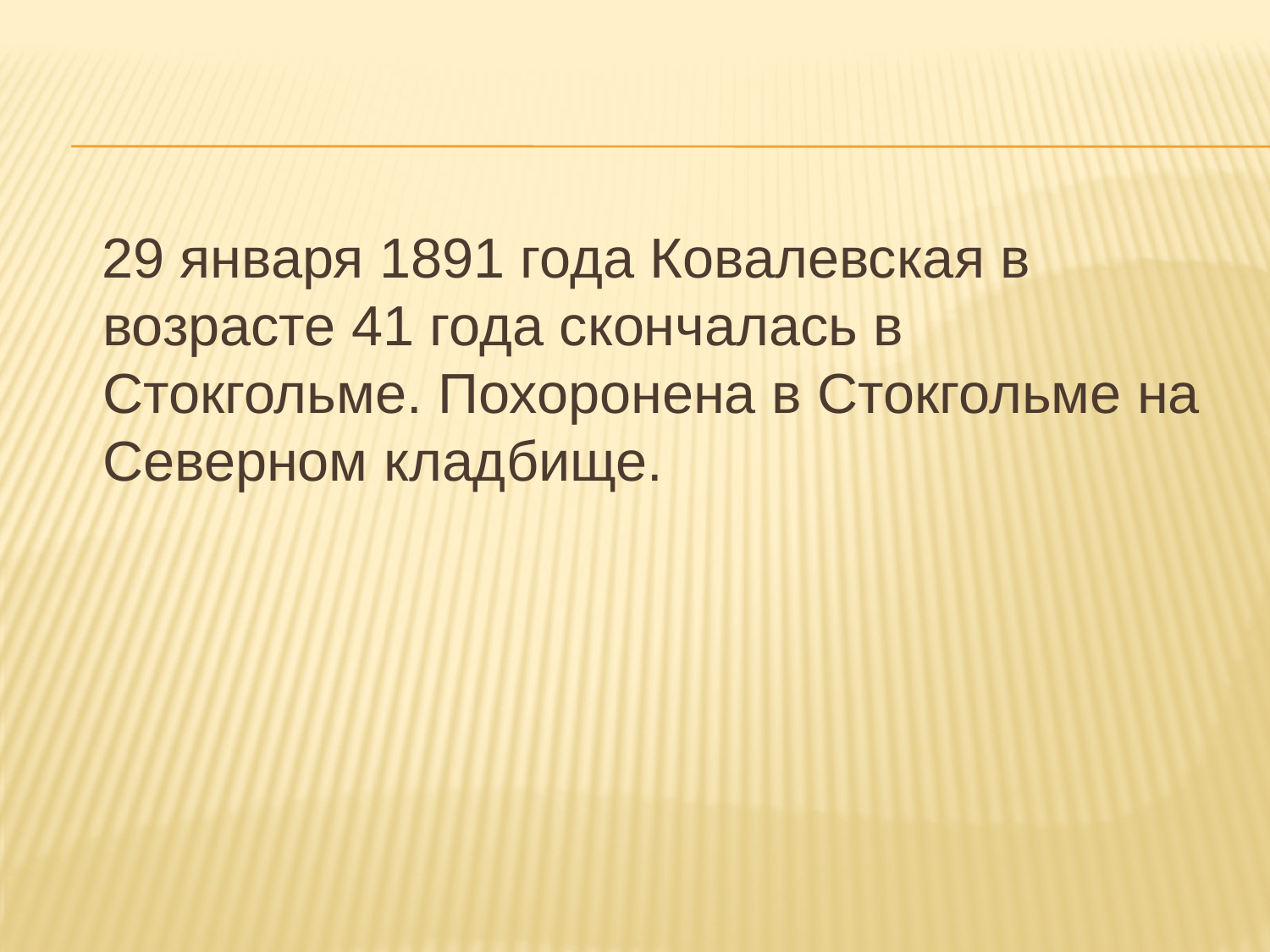

#
   29 января 1891 года Ковалевская в возрасте 41 года скончалась в Стокгольме. Похоронена в Стокгольме на Северном кладбище.